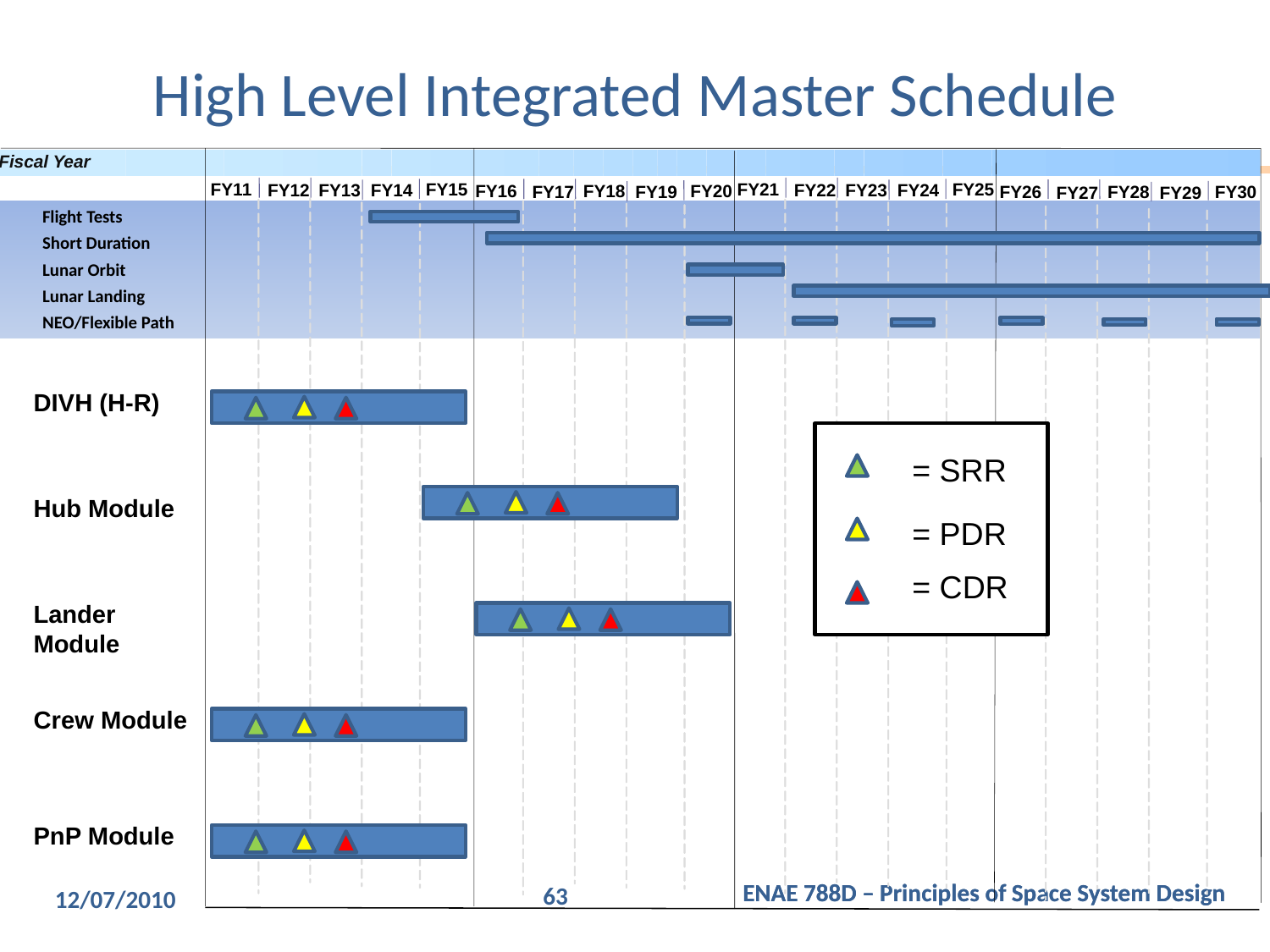

# High Level Integrated Master Schedule

Fiscal Year

FY11
FY15
FY21
FY25
FY13
FY23
FY12
FY22
FY14
FY24
FY16
FY20
FY18
FY17
FY19
FY26
FY30
FY28
FY27
FY29

| Flight Tests |
| --- |
| Short Duration |
| Lunar Orbit |
| Lunar Landing |
| NEO/Flexible Path |

DIVH (H-R)

= SRR

Hub Module

= PDR

= CDR

Lander Module

Crew Module

PnP Module